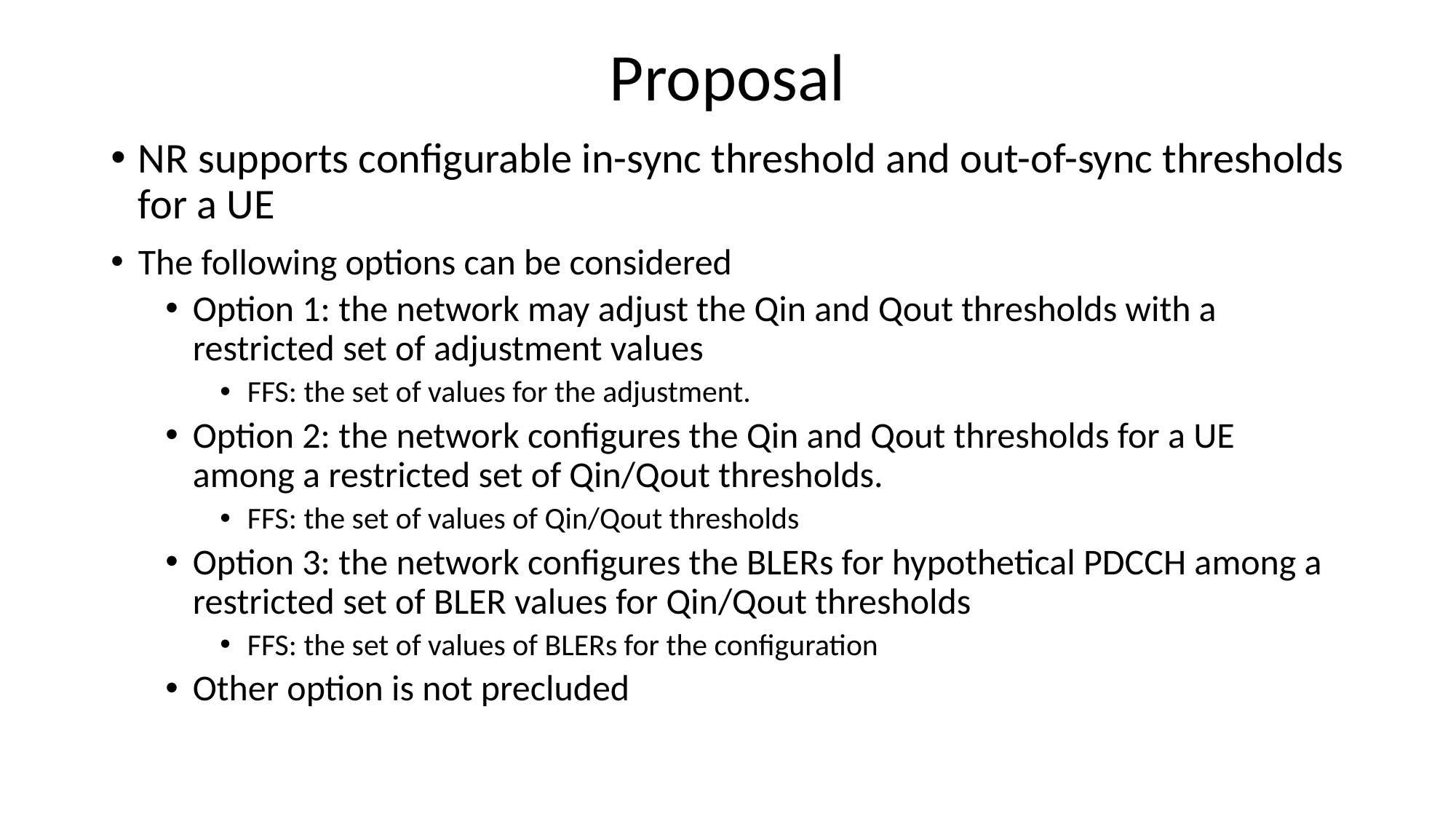

# Proposal
NR supports configurable in-sync threshold and out-of-sync thresholds for a UE
The following options can be considered
Option 1: the network may adjust the Qin and Qout thresholds with a restricted set of adjustment values
FFS: the set of values for the adjustment.
Option 2: the network configures the Qin and Qout thresholds for a UE among a restricted set of Qin/Qout thresholds.
FFS: the set of values of Qin/Qout thresholds
Option 3: the network configures the BLERs for hypothetical PDCCH among a restricted set of BLER values for Qin/Qout thresholds
FFS: the set of values of BLERs for the configuration
Other option is not precluded